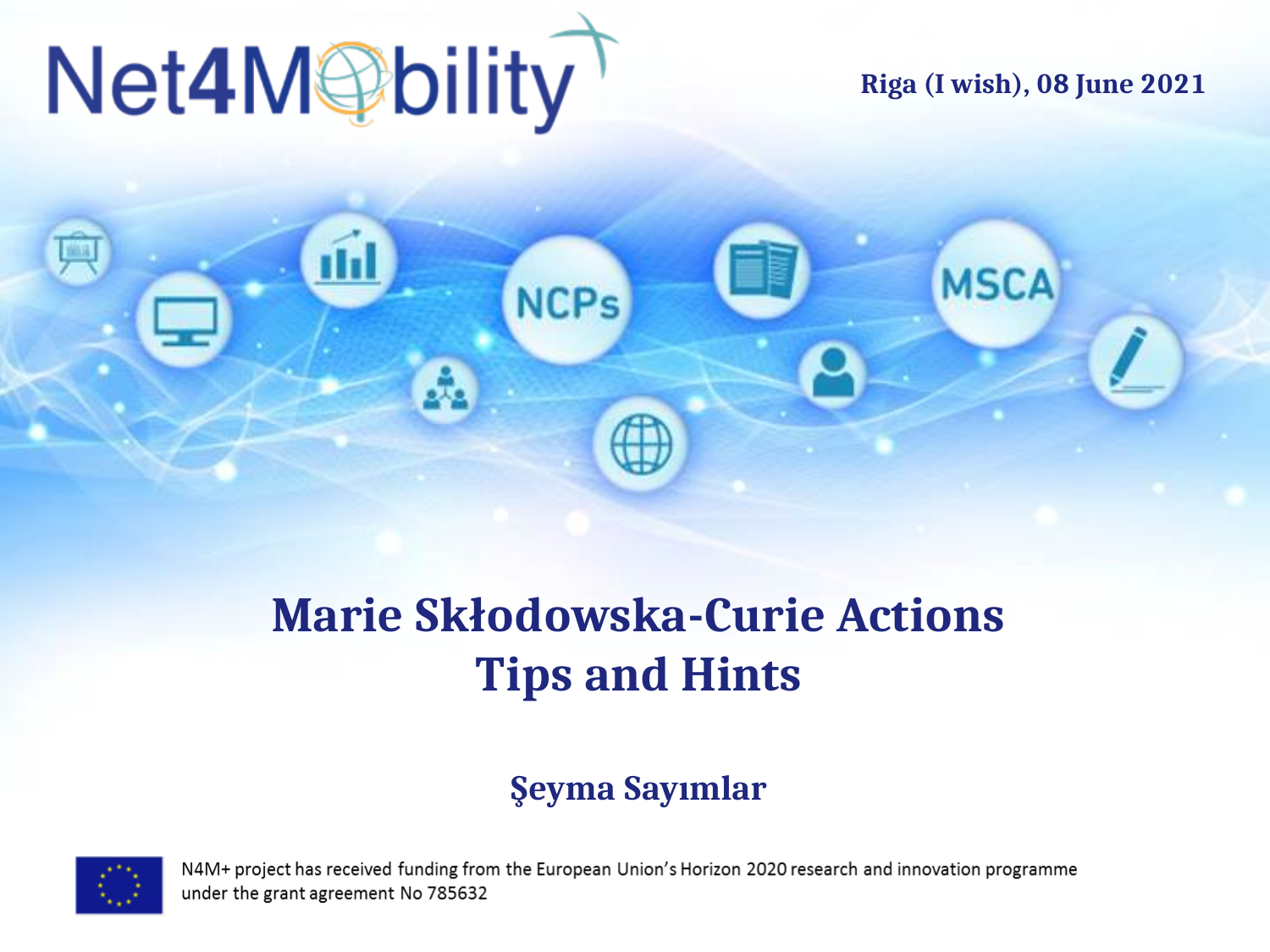

Riga (I wish), 08 June 2021
# Marie Skłodowska-Curie Actions Tips and Hints
Şeyma Sayımlar